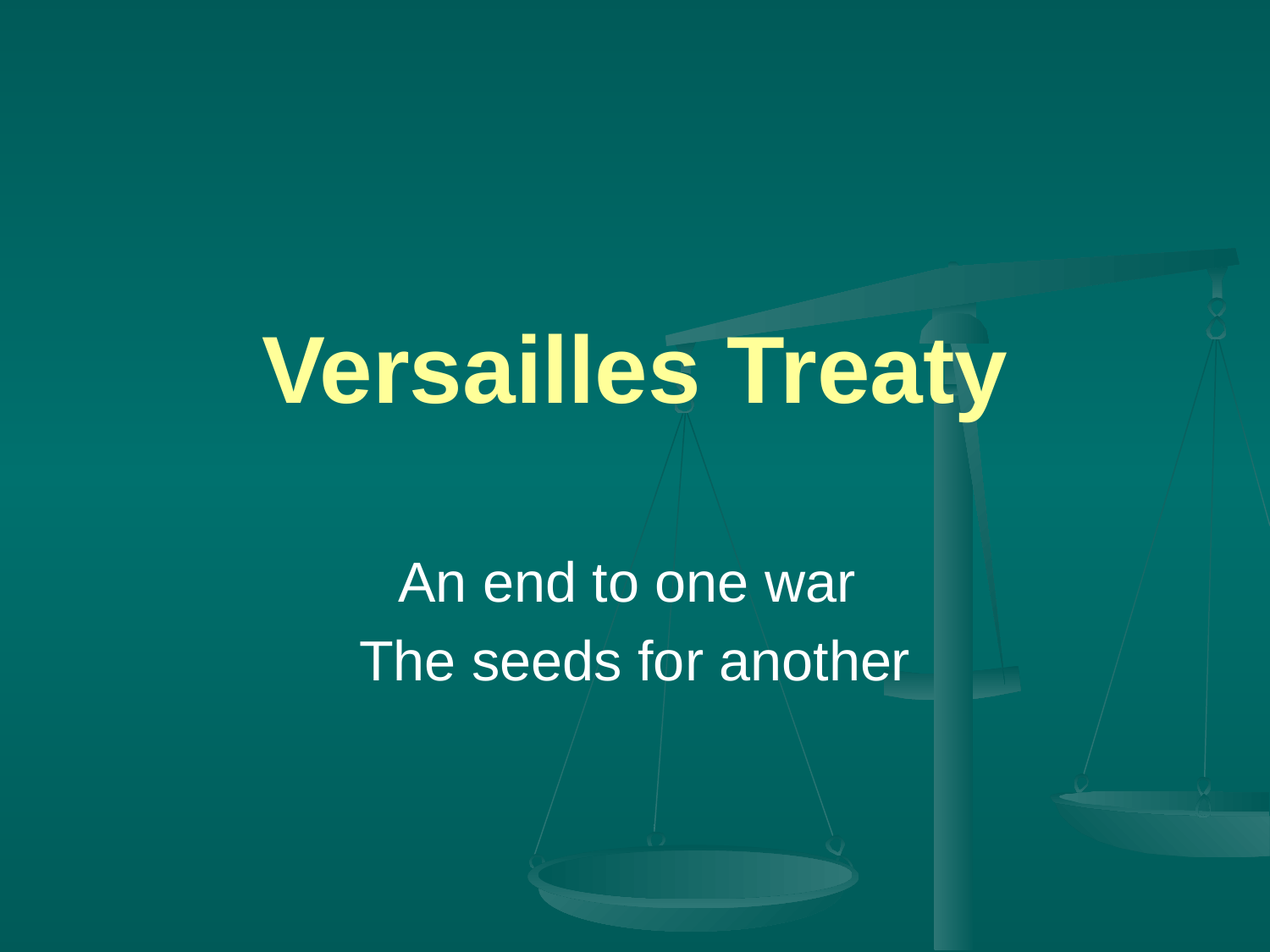

# Versailles Treaty
An end to one war
The seeds for another